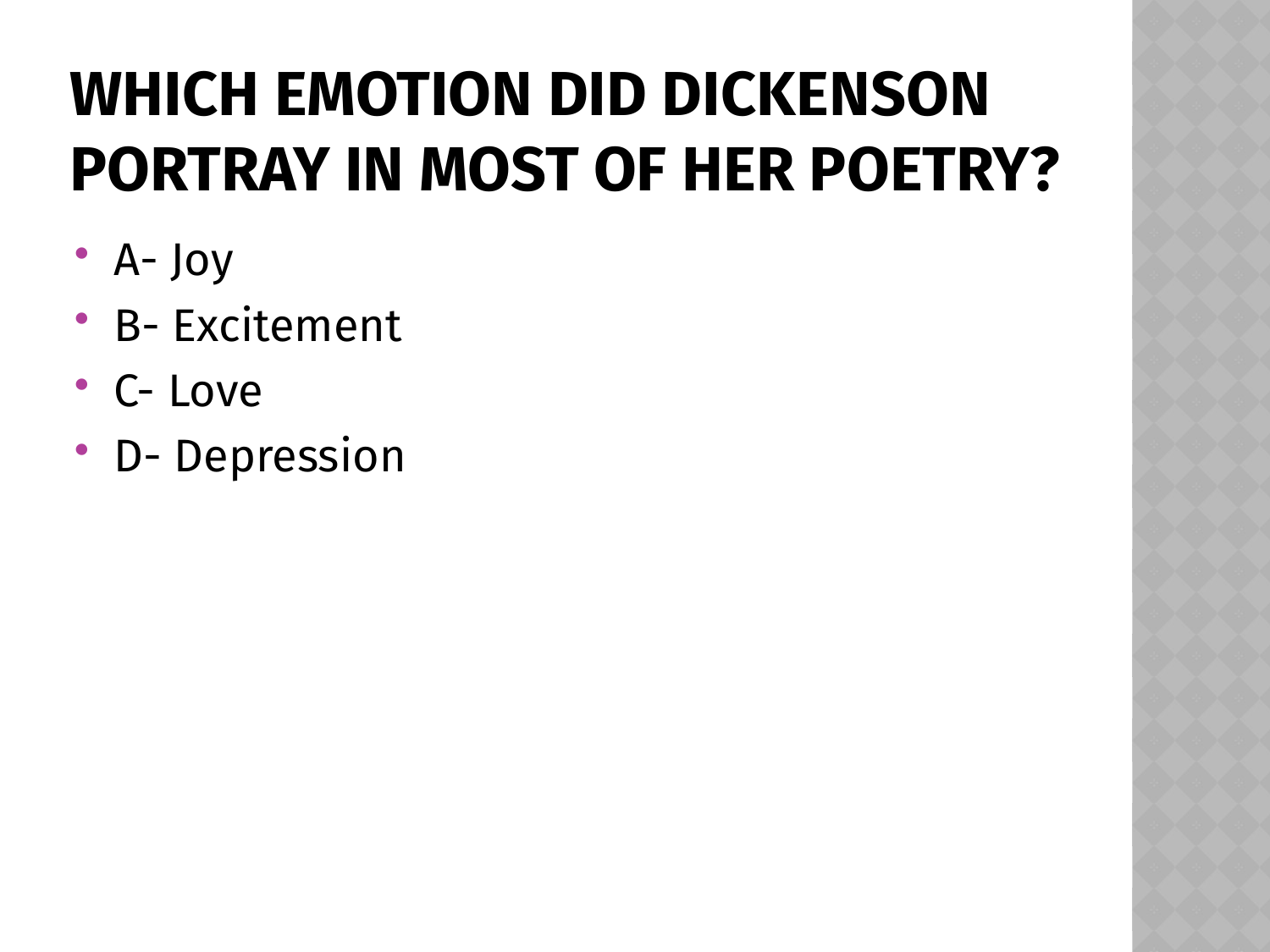

# Which emotion did Dickenson portray in most of her poetry?
A- Joy
B- Excitement
C- Love
D- Depression